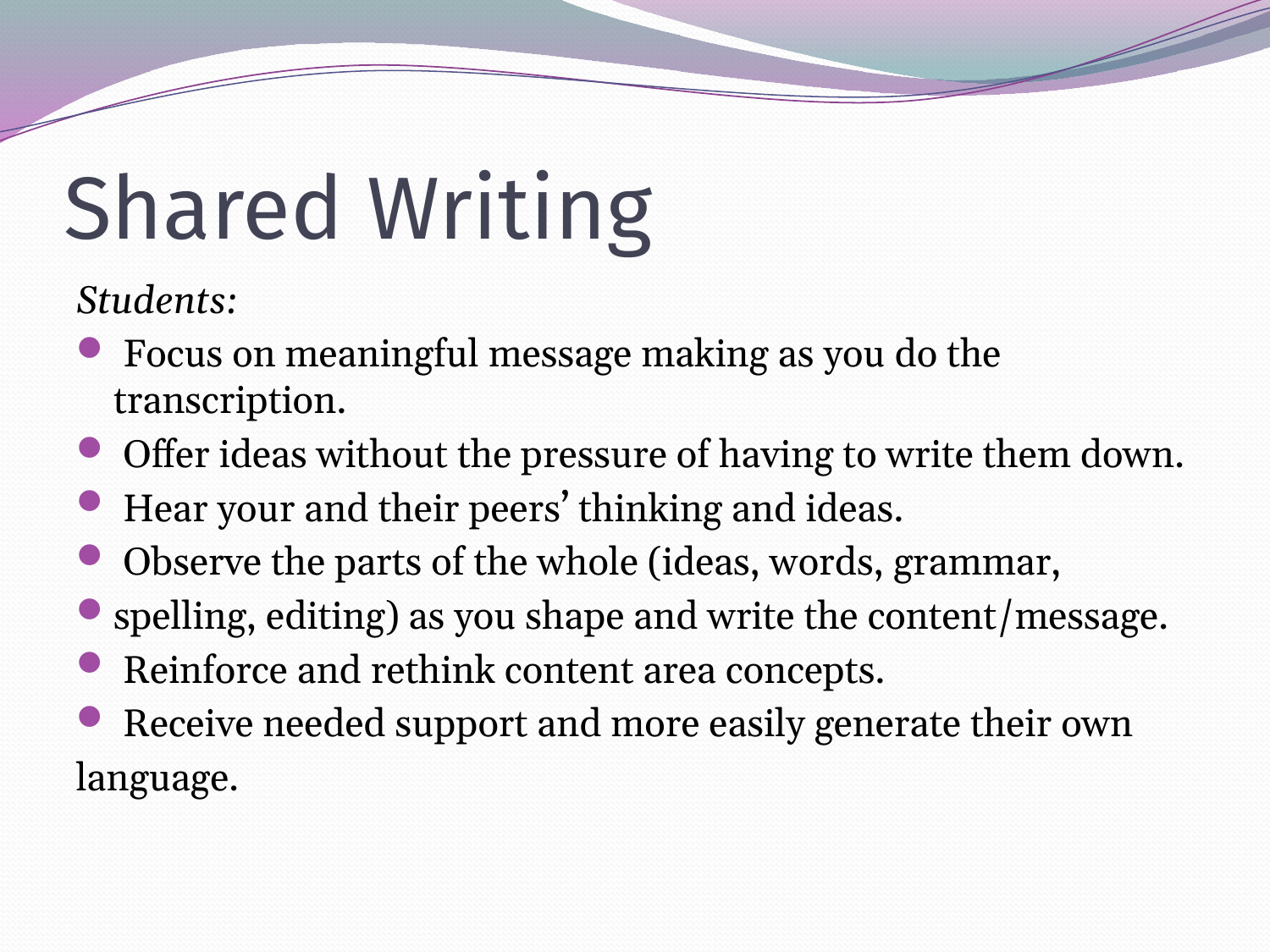

# Shared Writing
Students:
 Focus on meaningful message making as you do the transcription.
 Offer ideas without the pressure of having to write them down.
 Hear your and their peers’ thinking and ideas.
 Observe the parts of the whole (ideas, words, grammar,
spelling, editing) as you shape and write the content/message.
 Reinforce and rethink content area concepts.
 Receive needed support and more easily generate their own
language.